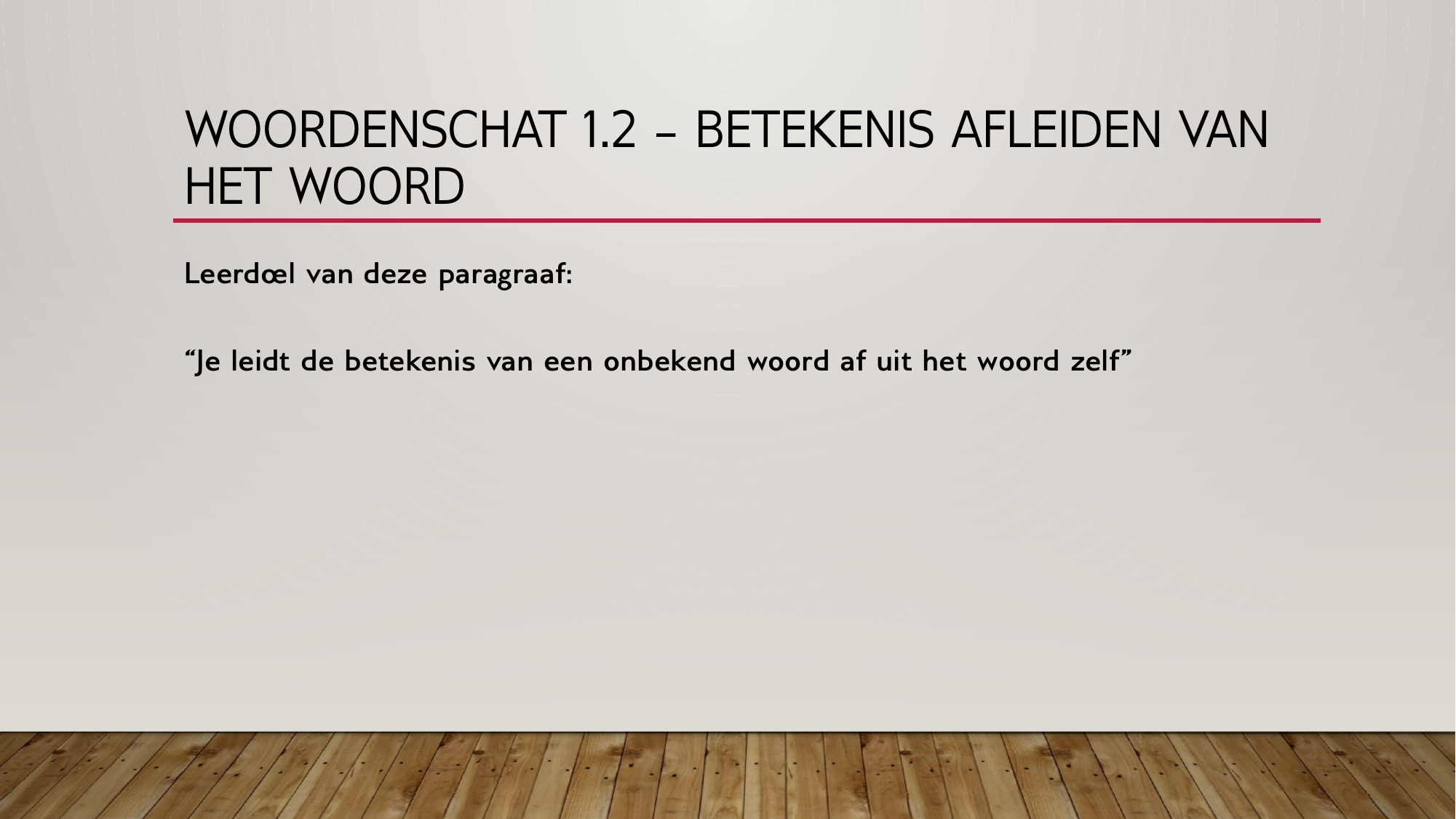

# Woordenschat 1.2 – Betekenis afleiden van het woord
Leerdoel van deze paragraaf:
“Je leidt de betekenis van een onbekend woord af uit het woord zelf”